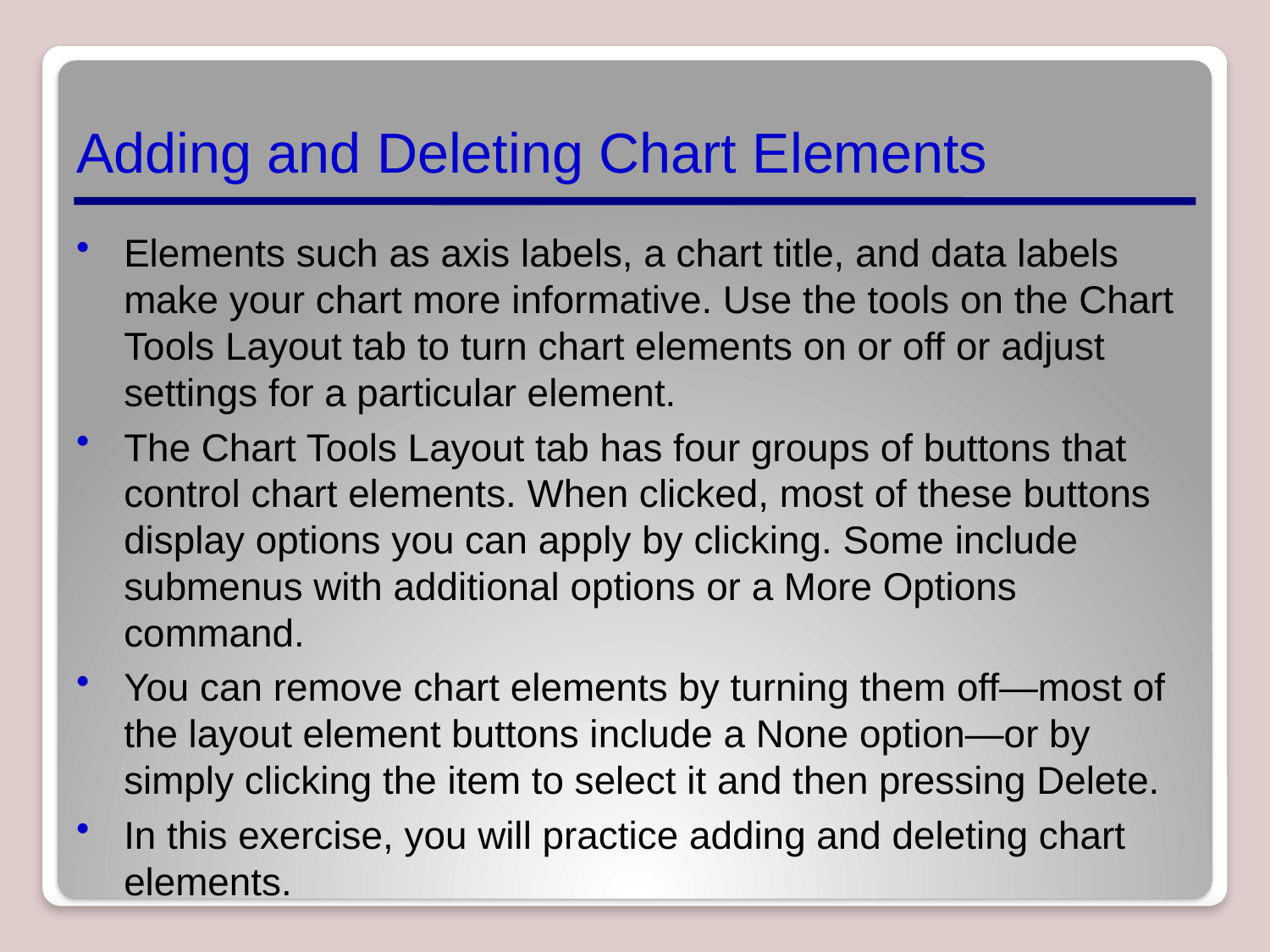

# Adding and Deleting Chart Elements
Elements such as axis labels, a chart title, and data labels make your chart more informative. Use the tools on the Chart Tools Layout tab to turn chart elements on or off or adjust settings for a particular element.
The Chart Tools Layout tab has four groups of buttons that control chart elements. When clicked, most of these buttons display options you can apply by clicking. Some include submenus with additional options or a More Options command.
You can remove chart elements by turning them off—most of the layout element buttons include a None option—or by simply clicking the item to select it and then pressing Delete.
In this exercise, you will practice adding and deleting chart elements.